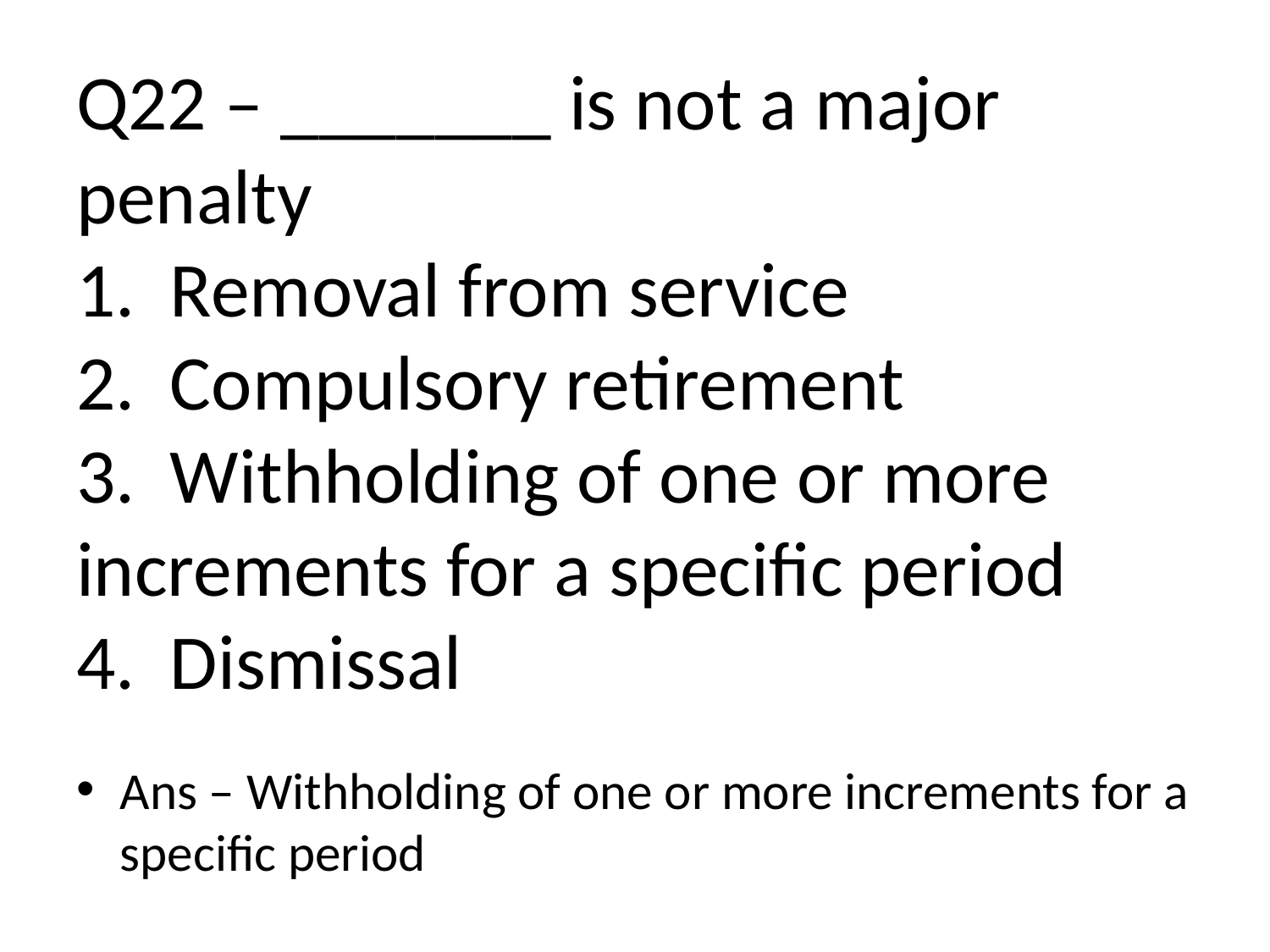

# Q22 – _______ is not a major penalty 1.  Removal from service 2.  Compulsory retirement 3.  Withholding of one or more increments for a specific period 4.  Dismissal
Ans – Withholding of one or more increments for a specific period